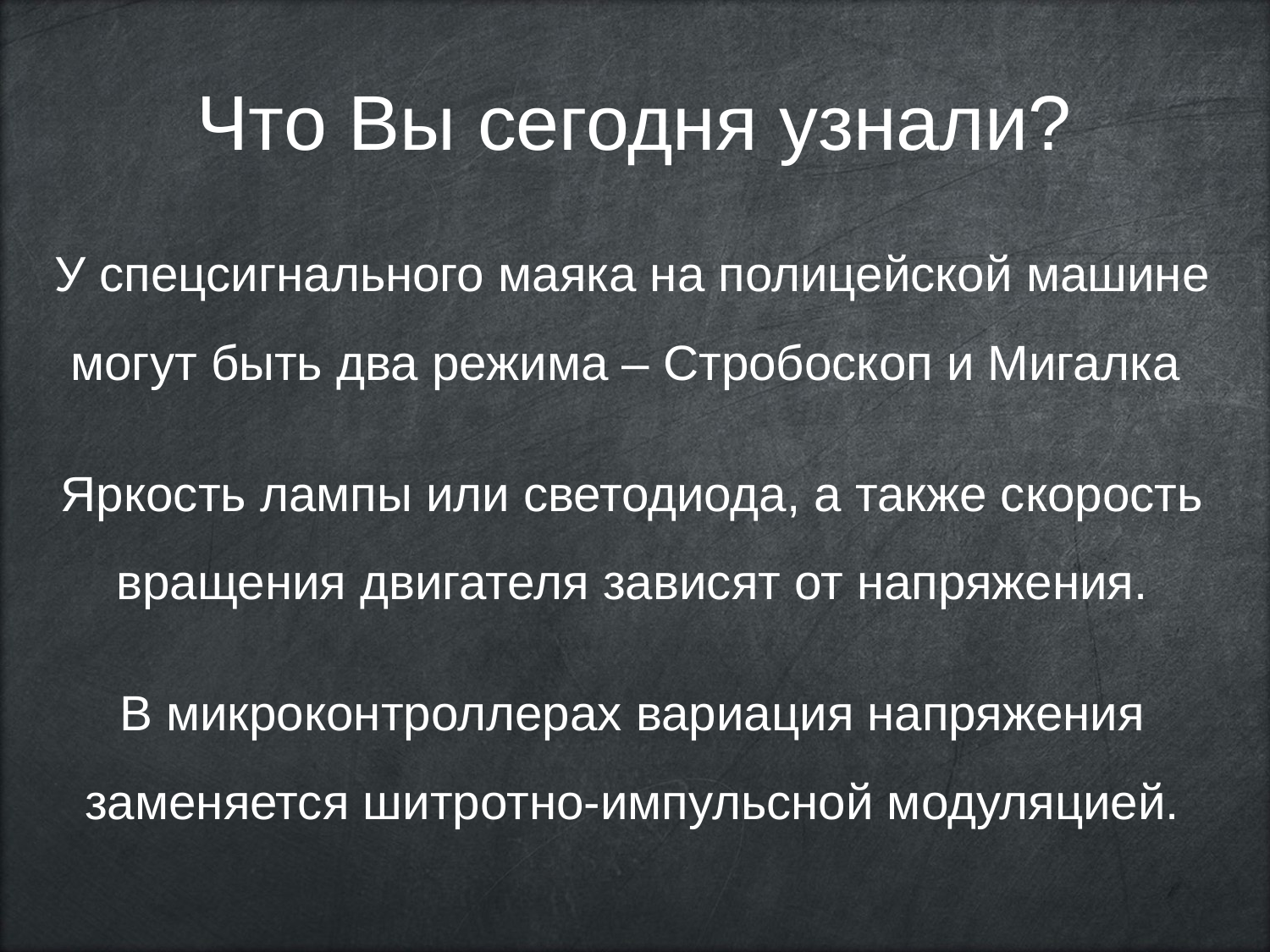

Что Вы сегодня узнали?
У спецсигнального маяка на полицейской машине могут быть два режима – Стробоскоп и Мигалка
Яркость лампы или светодиода, а также скорость вращения двигателя зависят от напряжения.
В микроконтроллерах вариация напряжения заменяется шитротно-импульсной модуляцией.